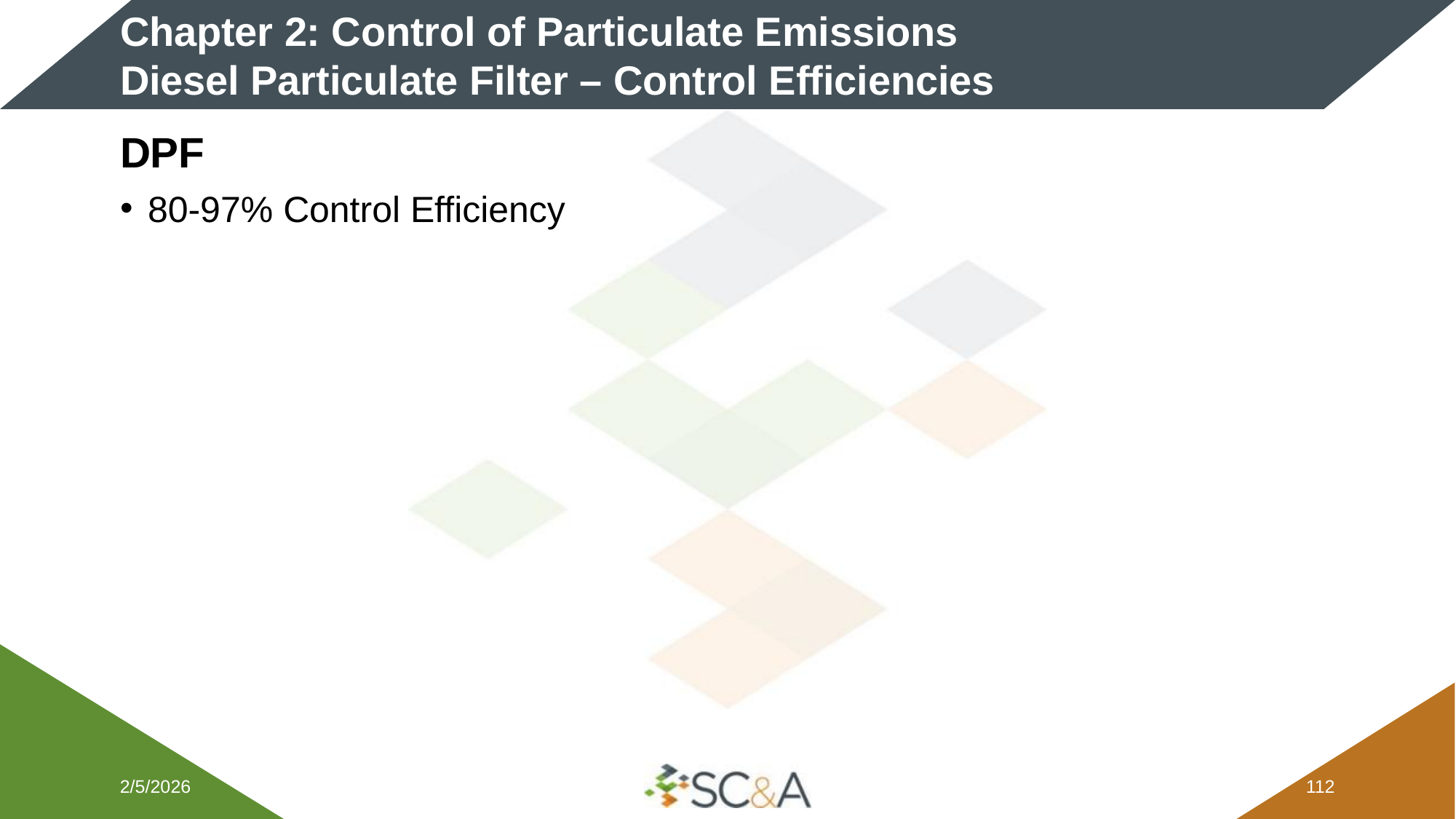

# Chapter 2: Control of Particulate Emissions Diesel Particulate Filter – Control Efficiencies
DPF
80-97% Control Efficiency

2/5/2026
112